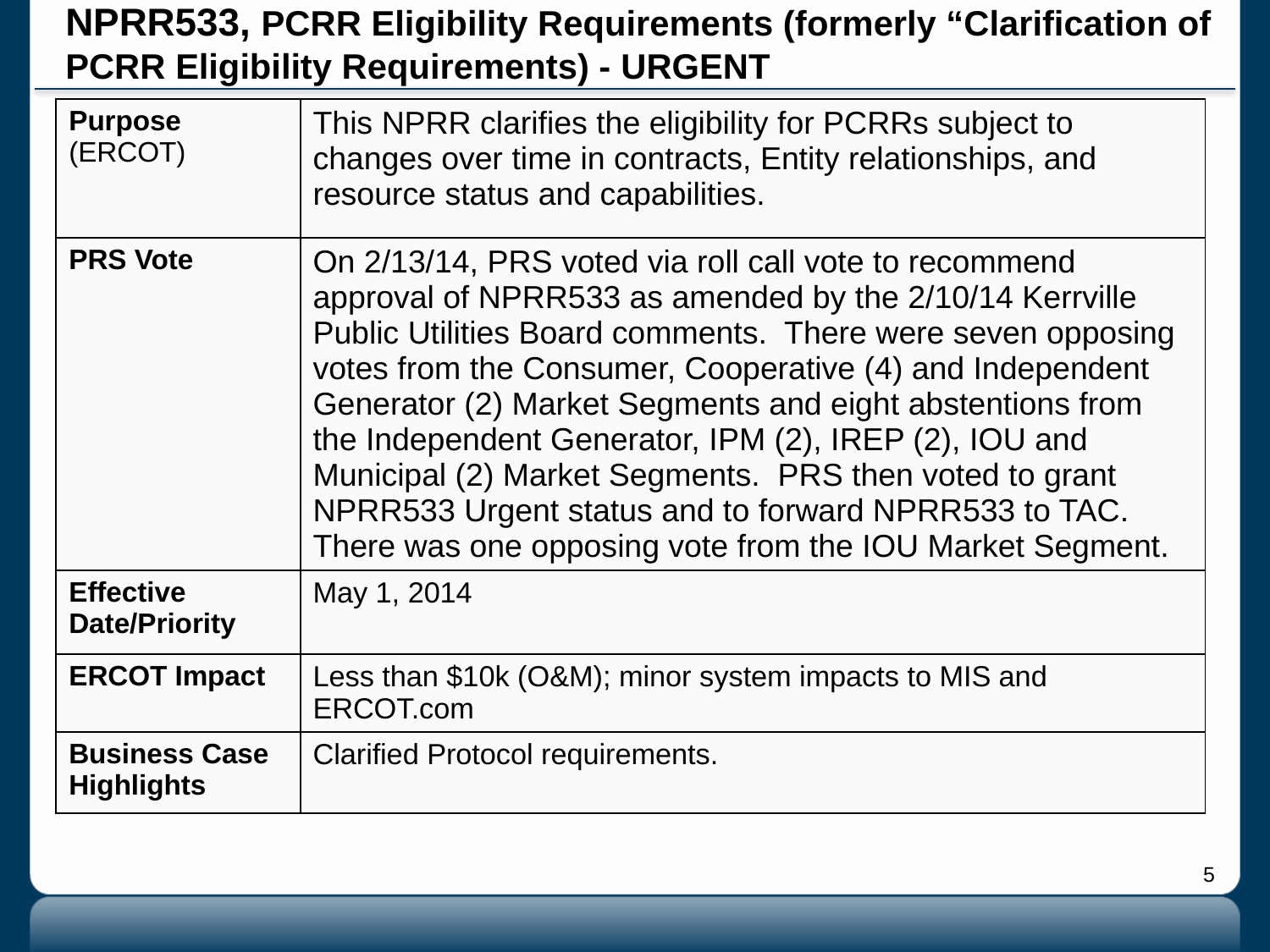

# NPRR533, PCRR Eligibility Requirements (formerly “Clarification of PCRR Eligibility Requirements) - Urgent
| Purpose (ERCOT) | This NPRR clarifies the eligibility for PCRRs subject to changes over time in contracts, Entity relationships, and resource status and capabilities. |
| --- | --- |
| PRS Vote | On 2/13/14, PRS voted via roll call vote to recommend approval of NPRR533 as amended by the 2/10/14 Kerrville Public Utilities Board comments. There were seven opposing votes from the Consumer, Cooperative (4) and Independent Generator (2) Market Segments and eight abstentions from the Independent Generator, IPM (2), IREP (2), IOU and Municipal (2) Market Segments. PRS then voted to grant NPRR533 Urgent status and to forward NPRR533 to TAC. There was one opposing vote from the IOU Market Segment. |
| Effective Date/Priority | May 1, 2014 |
| ERCOT Impact | Less than $10k (O&M); minor system impacts to MIS and ERCOT.com |
| Business Case Highlights | Clarified Protocol requirements. |